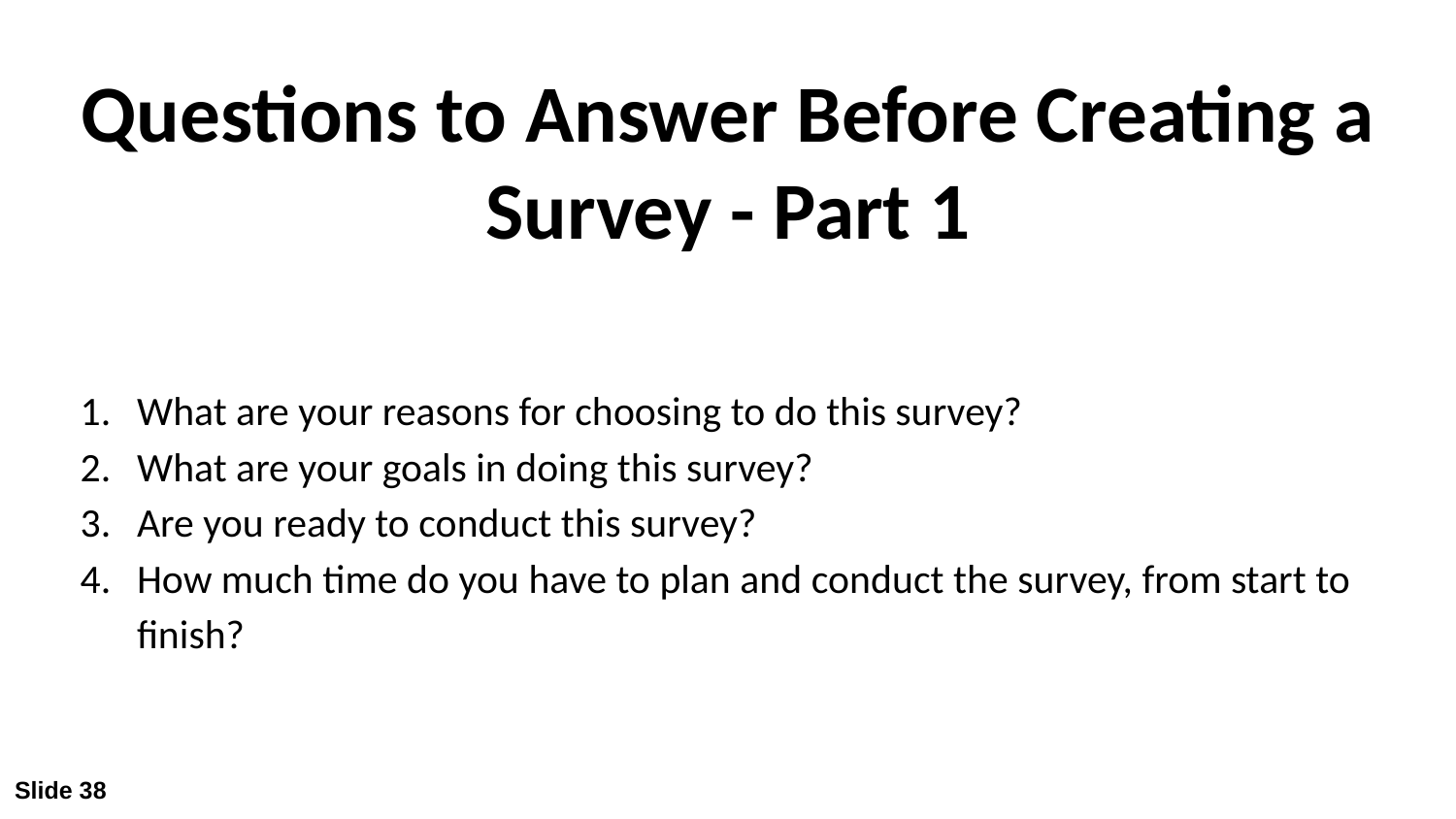

# Questions to Answer Before Creating a Survey - Part 1
What are your reasons for choosing to do this survey?
What are your goals in doing this survey?
Are you ready to conduct this survey?
How much time do you have to plan and conduct the survey, from start to finish?
Slide 38